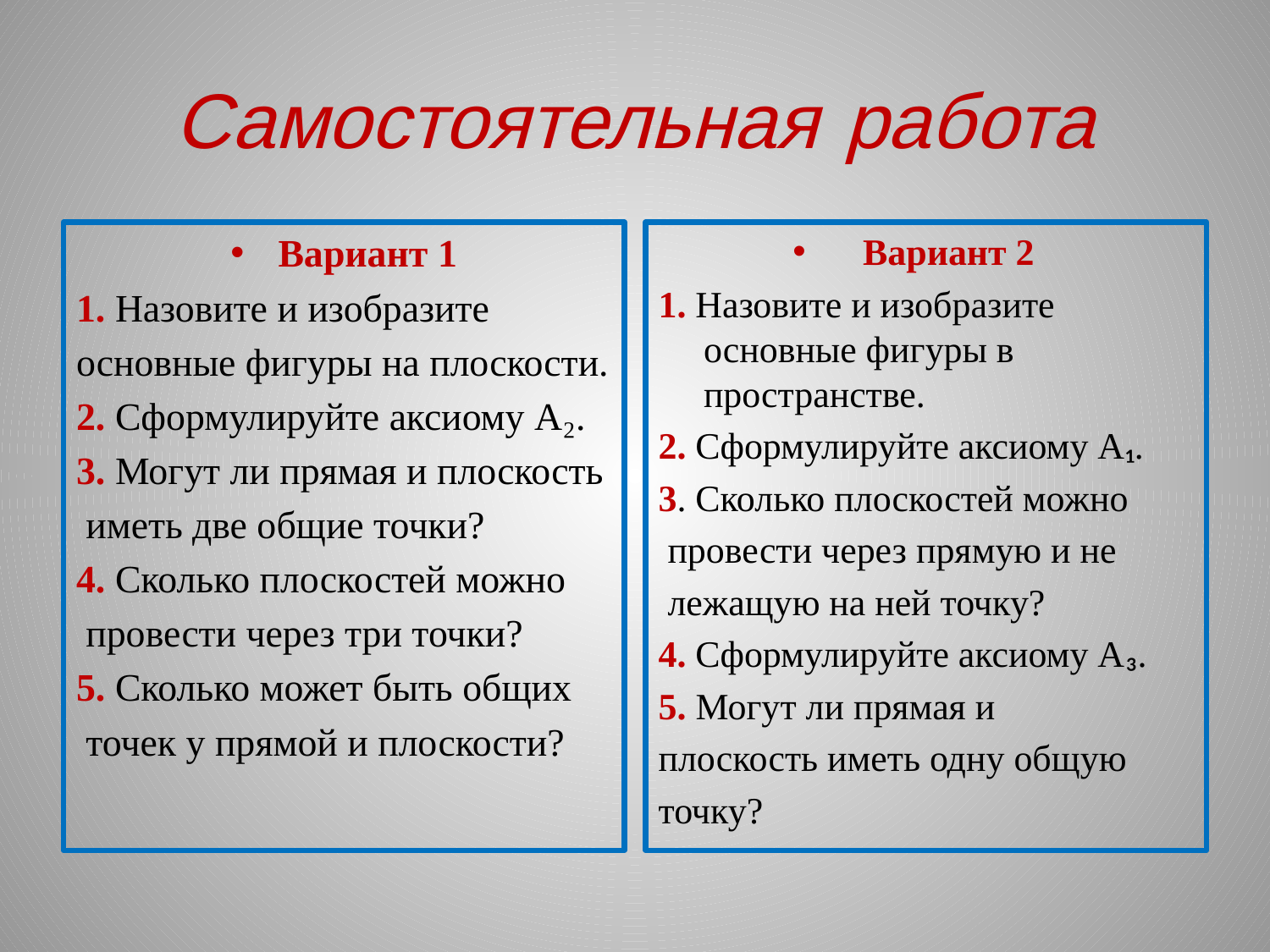

# Самостоятельная работа
Вариант 1
1. Назовите и изобразите
основные фигуры на плоскости.
2. Сформулируйте аксиому А₂.
3. Могут ли прямая и плоскость
 иметь две общие точки?
4. Сколько плоскостей можно
 провести через три точки?
5. Сколько может быть общих
 точек у прямой и плоскости?

Вариант 2
1. Назовите и изобразите основные фигуры в пространстве.
2. Сформулируйте аксиому А₁.
3. Сколько плоскостей можно
 провести через прямую и не
 лежащую на ней точку?
4. Сформулируйте аксиому А₃.
5. Могут ли прямая и
плоскость иметь одну общую
точку?